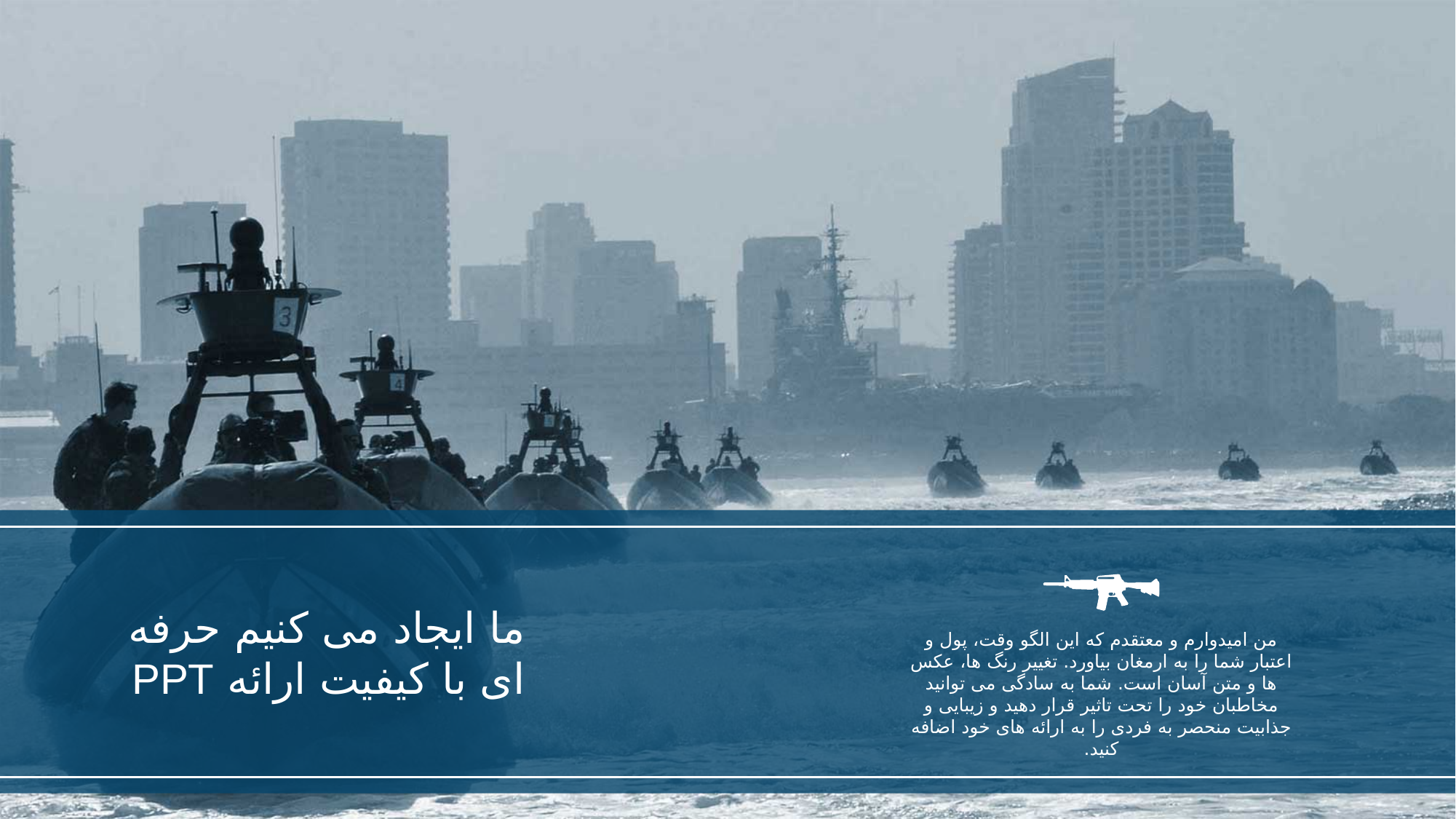

ما ایجاد می کنیم حرفه ای با کیفیت ارائه PPT
من امیدوارم و معتقدم که این الگو وقت، پول و اعتبار شما را به ارمغان بیاورد. تغییر رنگ ها، عکس ها و متن آسان است. شما به سادگی می توانید مخاطبان خود را تحت تاثیر قرار دهید و زیبایی و جذابیت منحصر به فردی را به ارائه های خود اضافه کنید.